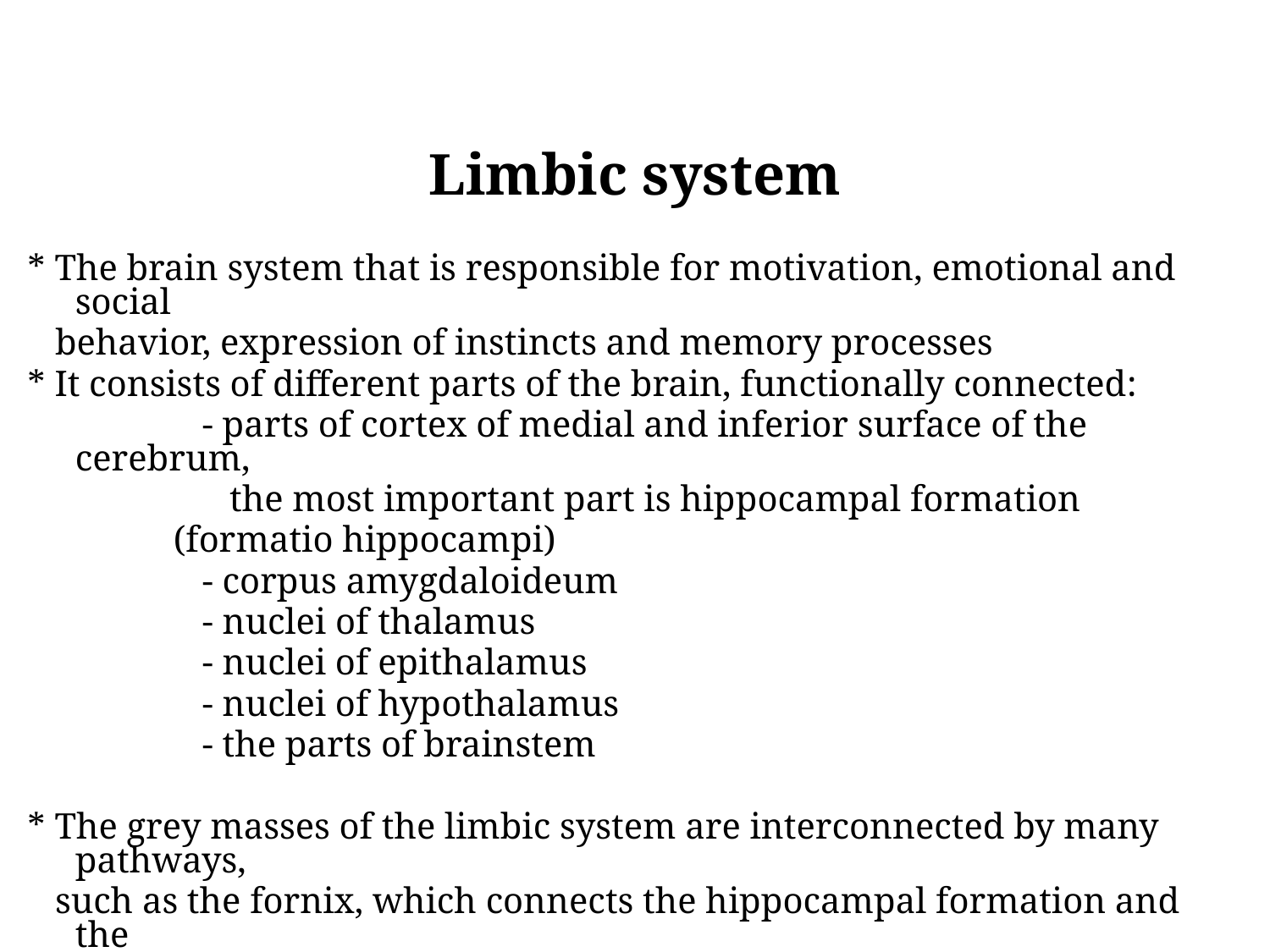

Limbic system

* The brain system that is responsible for motivation, emotional and social
   behavior, expression of instincts and memory processes
* It consists of different parts of the brain, functionally connected:
		- parts of cortex of medial and inferior surface of the cerebrum,
		   the most important part is hippocampal formation
                (formatio hippocampi)
		- corpus amygdaloideum
		- nuclei of thalamus
		- nuclei of epithalamus
		- nuclei of hypothalamus
		- the parts of brainstem

* The grey masses of the limbic system are interconnected by many pathways,
   such as the fornix, which connects the hippocampal formation and the
   hypothalamus